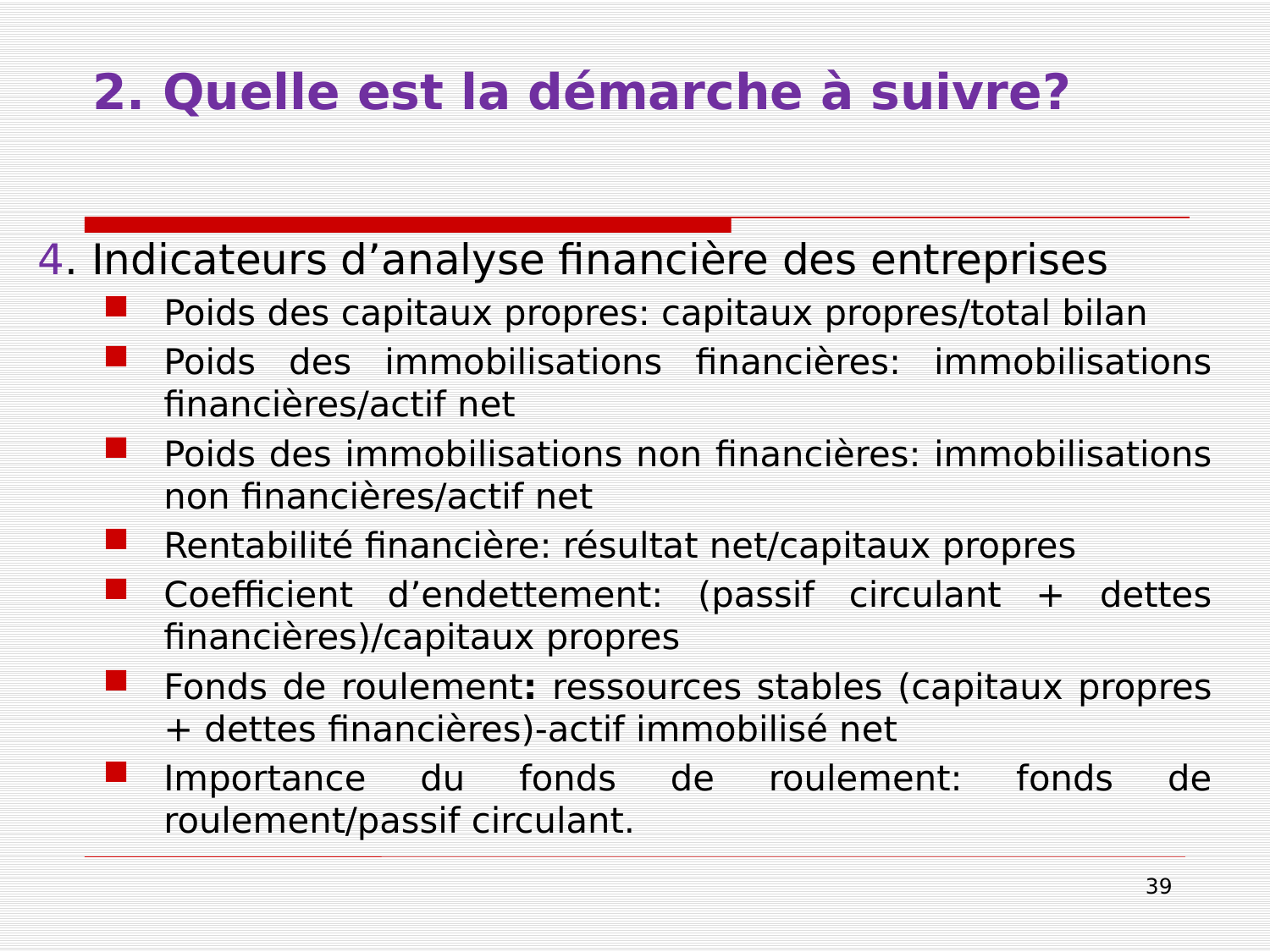

# 2. Quelle est la démarche à suivre?
4. Indicateurs d’analyse financière des entreprises
Poids des capitaux propres: capitaux propres/total bilan
Poids des immobilisations financières: immobilisations financières/actif net
Poids des immobilisations non financières: immobilisations non financières/actif net
Rentabilité financière: résultat net/capitaux propres
Coefficient d’endettement: (passif circulant + dettes financières)/capitaux propres
Fonds de roulement: ressources stables (capitaux propres + dettes financières)-actif immobilisé net
Importance du fonds de roulement: fonds de roulement/passif circulant.

39